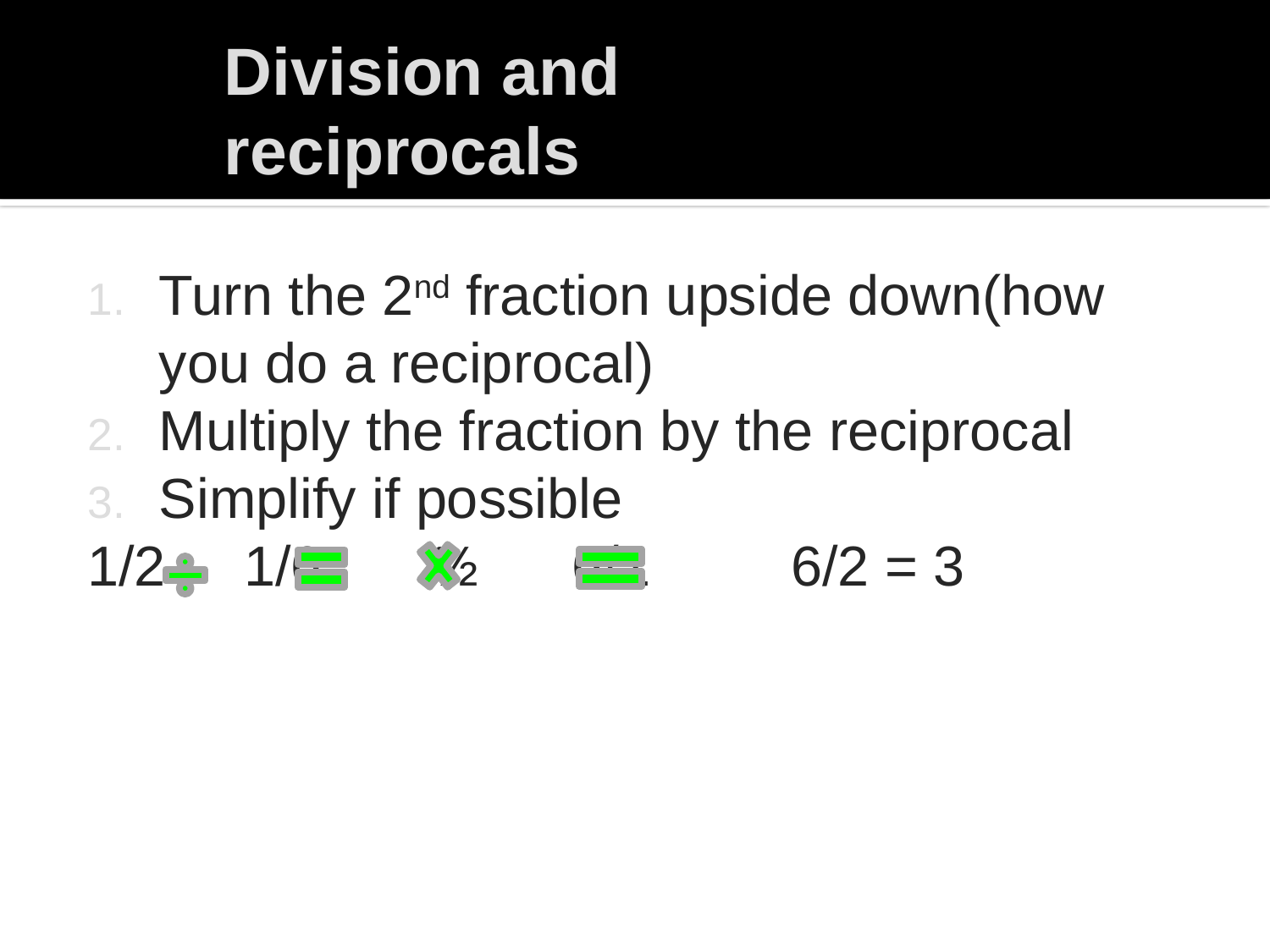

# Division and reciprocals
Turn the 2nd fraction upside down(how you do a reciprocal)
Multiply the fraction by the reciprocal
Simplify if possible
1/2     1/6       ½      6/1         6/2 = 3